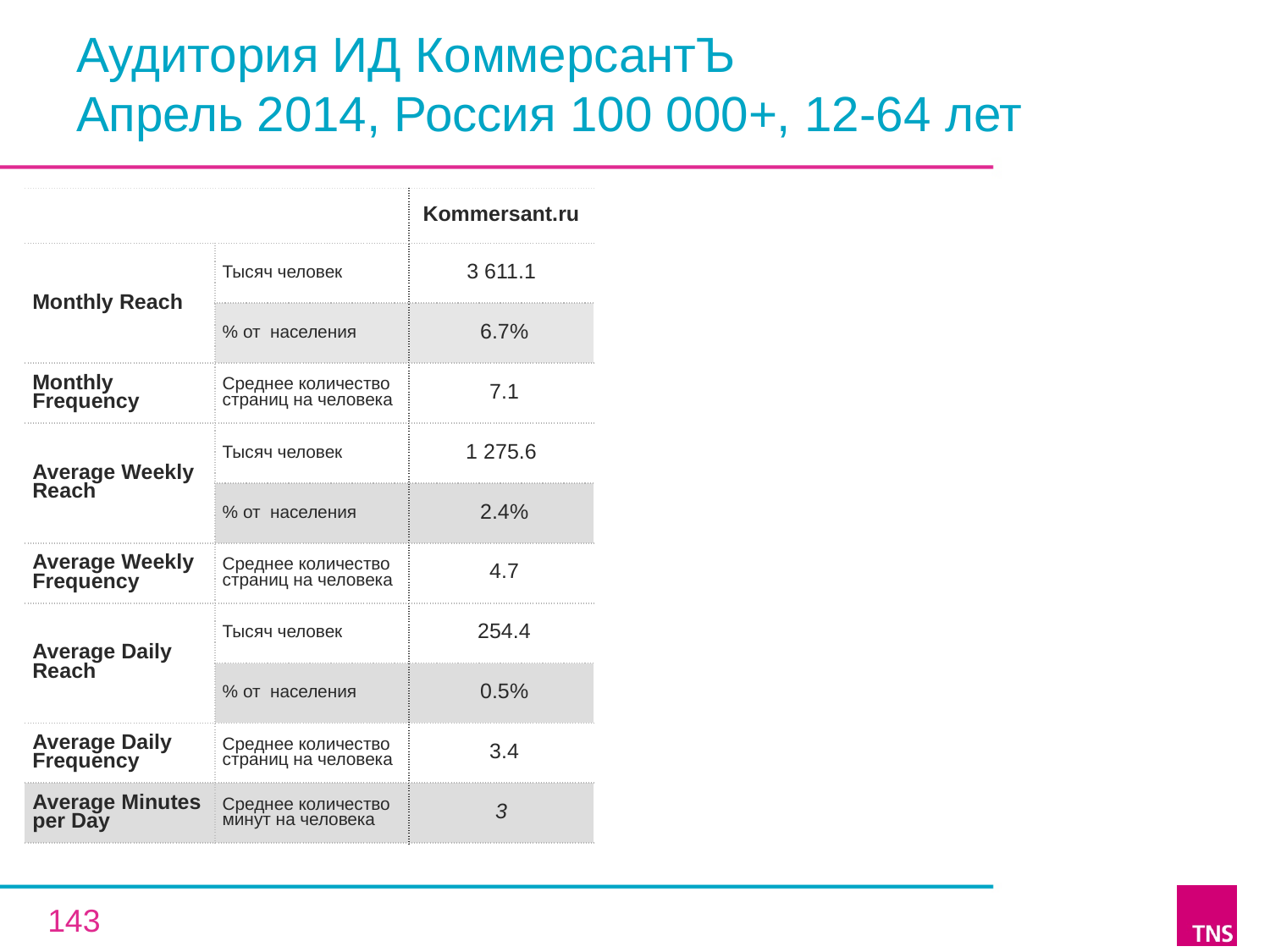

# Аудитория ИД КоммерсантЪ Апрель 2014, Россия 100 000+, 12-64 лет
|  |  | Kommersant.ru |
| --- | --- | --- |
| Monthly Reach | Тысяч человек | 3 611.1 |
|  | % от населения | 6.7% |
| Monthly Frequency | Среднее количество страниц на человека | 7.1 |
| Average Weekly Reach | Тысяч человек | 1 275.6 |
|  | % от населения | 2.4% |
| Average Weekly Frequency | Среднее количество страниц на человека | 4.7 |
| Average Daily Reach | Тысяч человек | 254.4 |
|  | % от населения | 0.5% |
| Average Daily Frequency | Среднее количество страниц на человека | 3.4 |
| Average Minutes per Day | Среднее количество минут на человека | 3 |

143